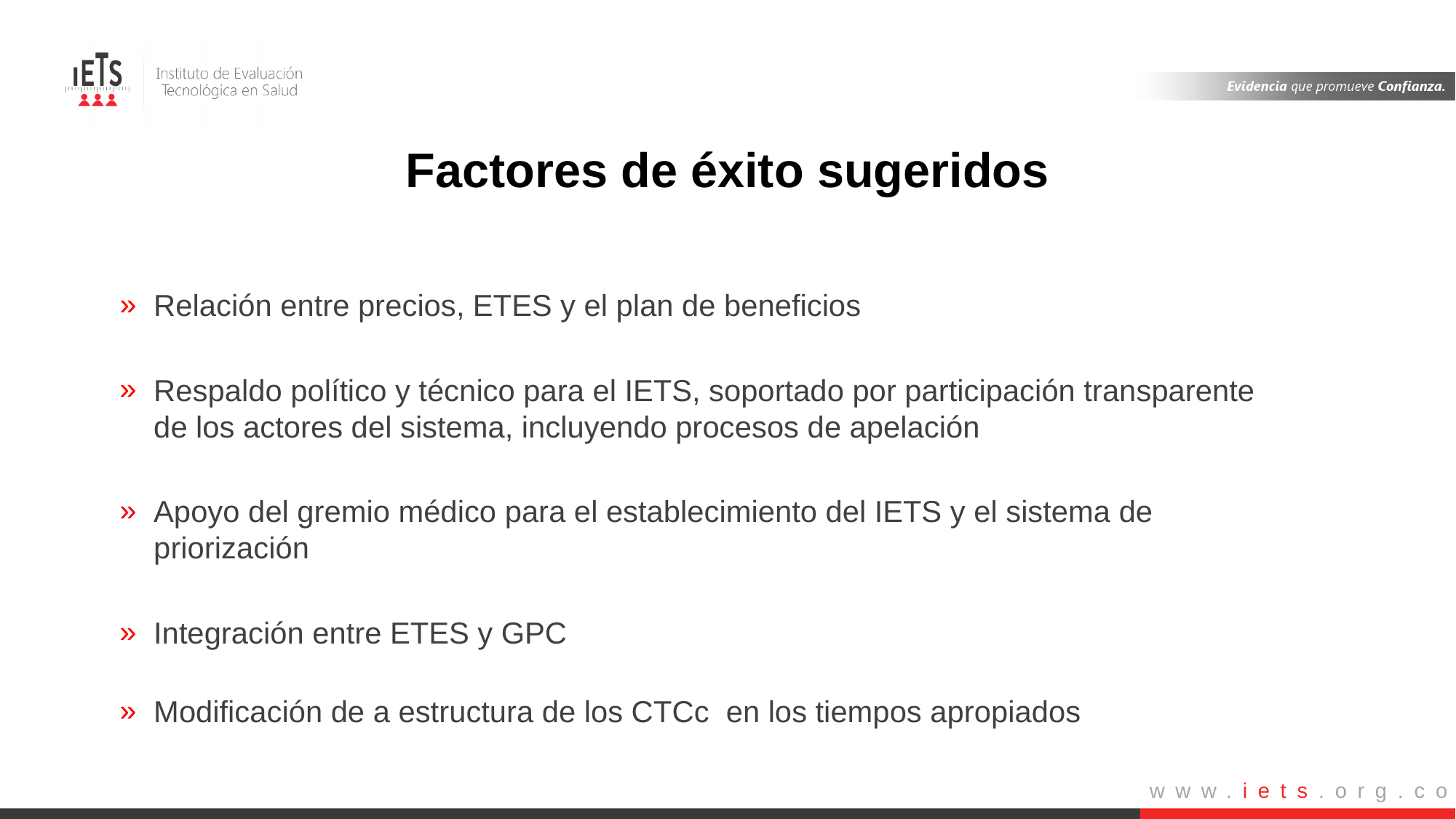

Factores de éxito sugeridos
Relación entre precios, ETES y el plan de beneficios

Respaldo político y técnico para el IETS, soportado por participación transparente de los actores del sistema, incluyendo procesos de apelación

Apoyo del gremio médico para el establecimiento del IETS y el sistema de priorización

Integración entre ETES y GPC
Modificación de a estructura de los CTCc  en los tiempos apropiados